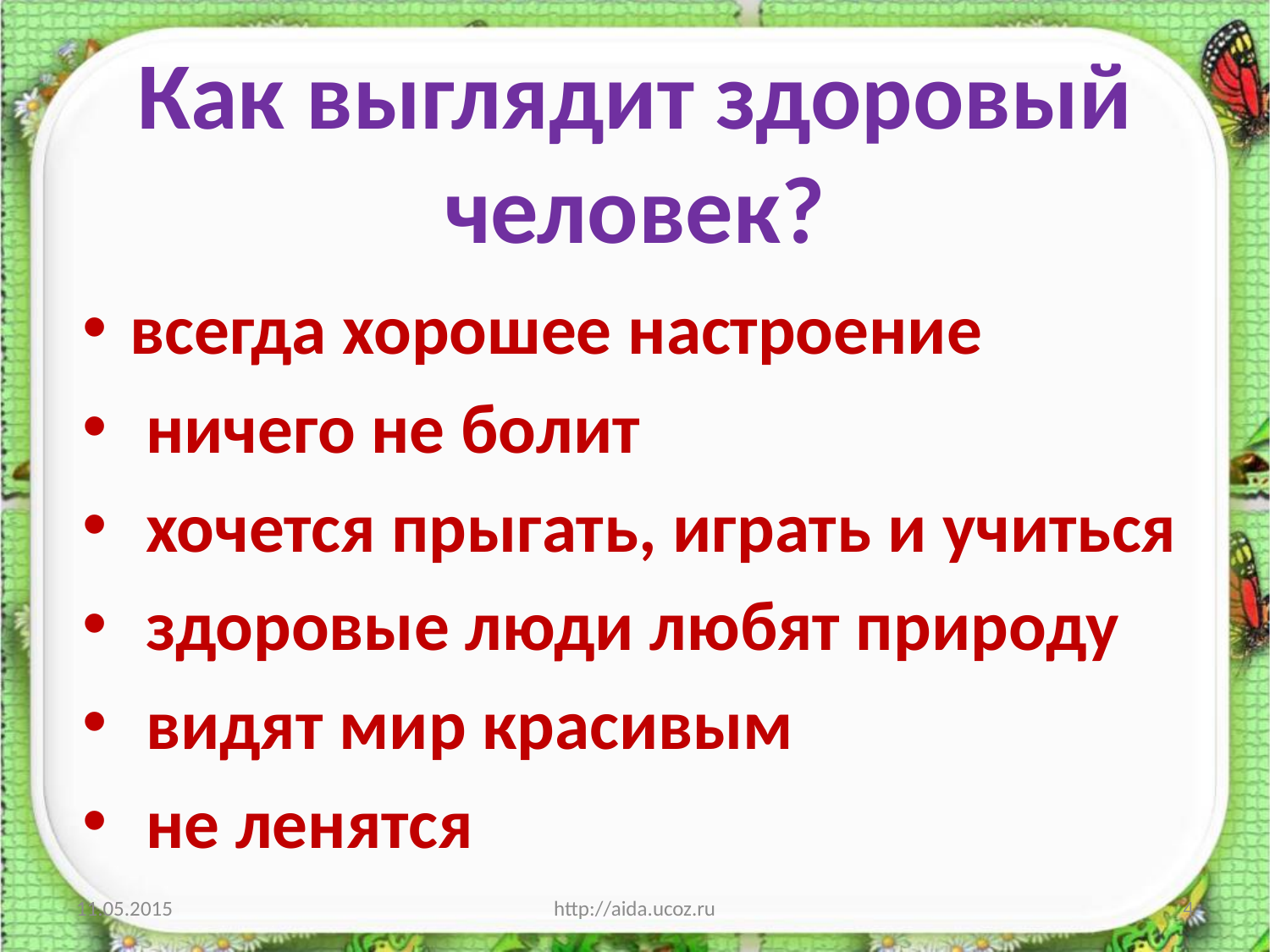

# Как выглядит здоровый человек?
всегда хорошее настроение
 ничего не болит
 хочется прыгать, играть и учиться
 здоровые люди любят природу
 видят мир красивым
 не ленятся
11.05.2015
http://aida.ucoz.ru
4